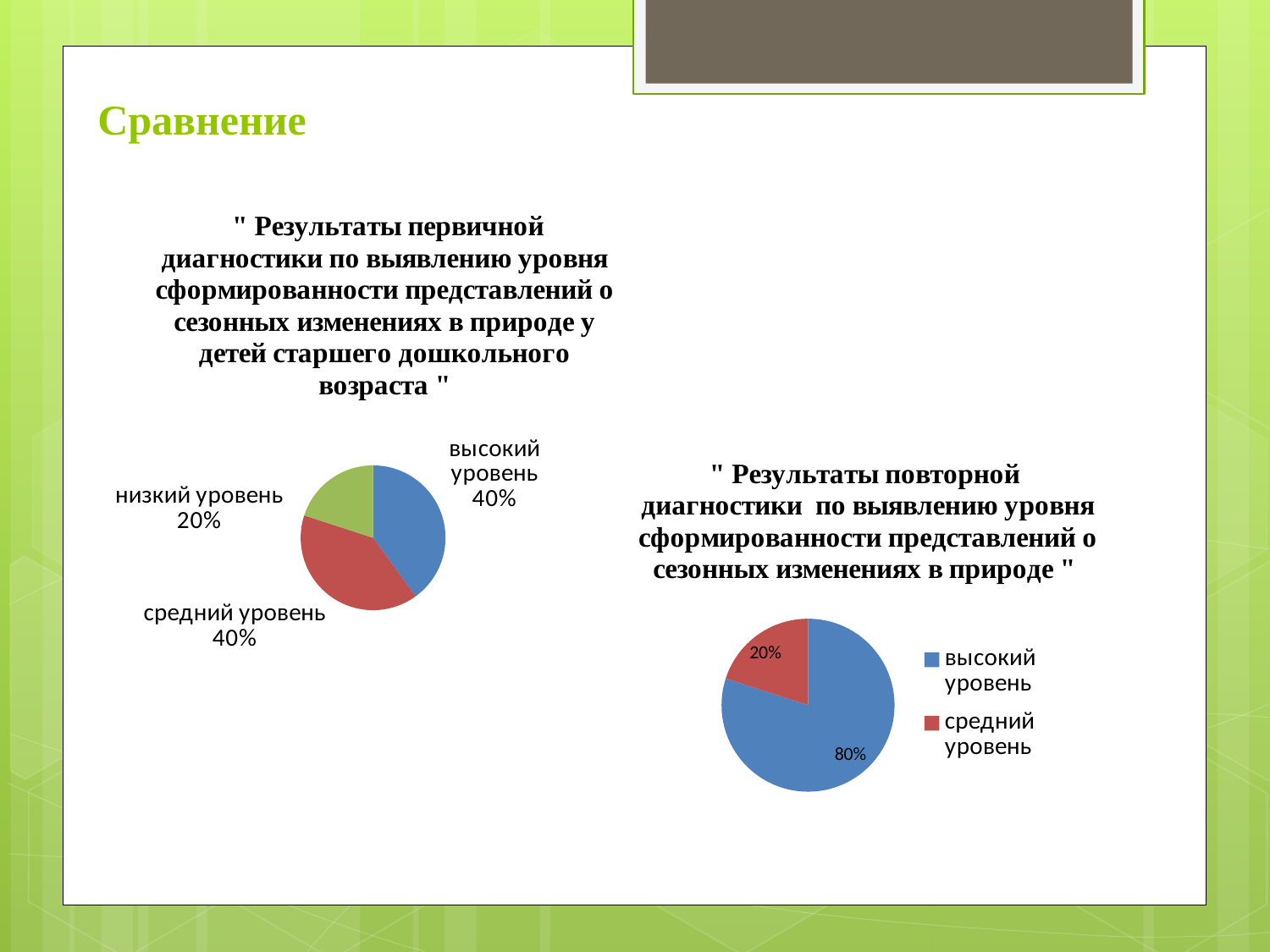

# Сравнение

### Chart:  " Результаты первичной диагностики по выявлению уровня сформированности представлений о сезонных изменениях в природе у детей старшего дошкольного возраста "

| Category |  |
|---|---|
| высокий уровень | 6.0 |
| средний уровень | 6.0 |
| низкий уровень | 3.0 |

### Chart: " Результаты повторной  диагностики  по выявлению уровня сформированности представлений о сезонных изменениях в природе "

| Category |  |
|---|---|
| высокий уровень | 12.0 |
| средний уровень | 3.0 |